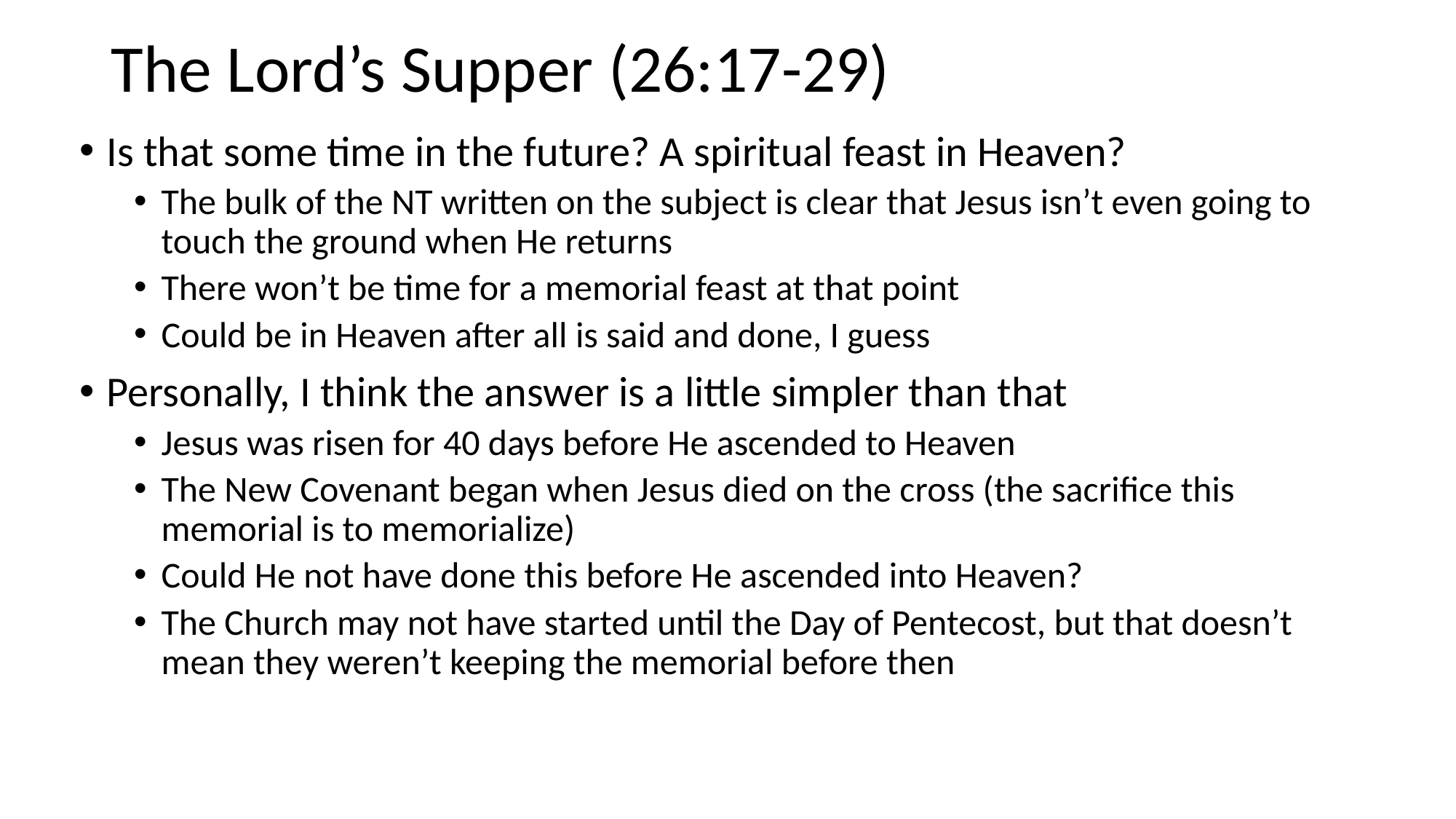

# The Lord’s Supper (26:17-29)
Is that some time in the future? A spiritual feast in Heaven?
The bulk of the NT written on the subject is clear that Jesus isn’t even going to touch the ground when He returns
There won’t be time for a memorial feast at that point
Could be in Heaven after all is said and done, I guess
Personally, I think the answer is a little simpler than that
Jesus was risen for 40 days before He ascended to Heaven
The New Covenant began when Jesus died on the cross (the sacrifice this memorial is to memorialize)
Could He not have done this before He ascended into Heaven?
The Church may not have started until the Day of Pentecost, but that doesn’t mean they weren’t keeping the memorial before then